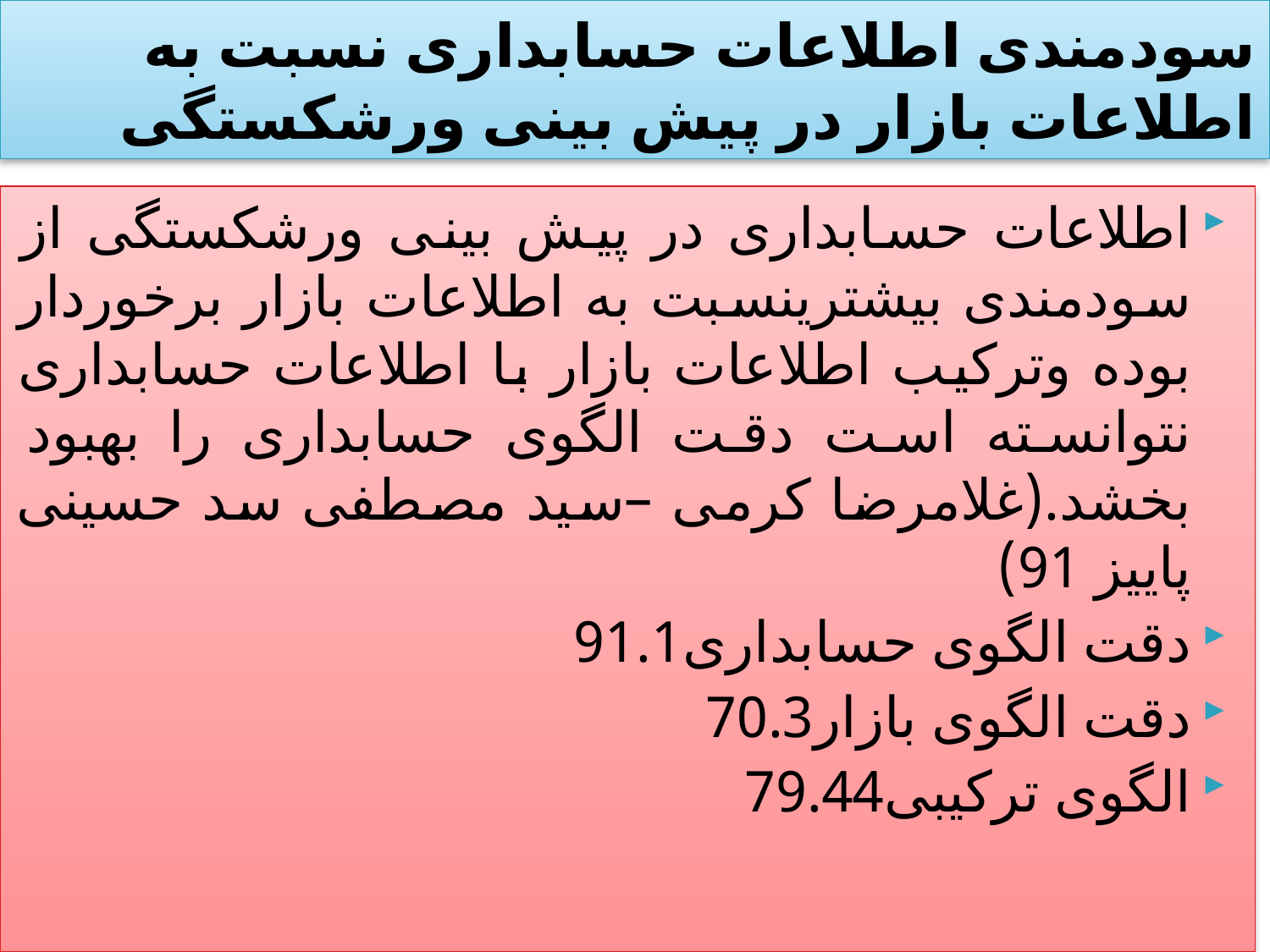

# سودمندی اطلاعات حسابداری نسبت به اطلاعات بازار در پیش بینی ورشکستگی
اطلاعات حسابداری در پیش بینی ورشکستگی از سودمندی بیشترینسبت به اطلاعات بازار برخوردار بوده وترکیب اطلاعات بازار با اطلاعات حسابداری نتوانسته است دقت الگوی حسابداری را بهبود بخشد.(غلامرضا کرمی –سید مصطفی سد حسینی پاییز 91)
دقت الگوی حسابداری91.1
دقت الگوی بازار70.3
الگوی ترکیبی79.44